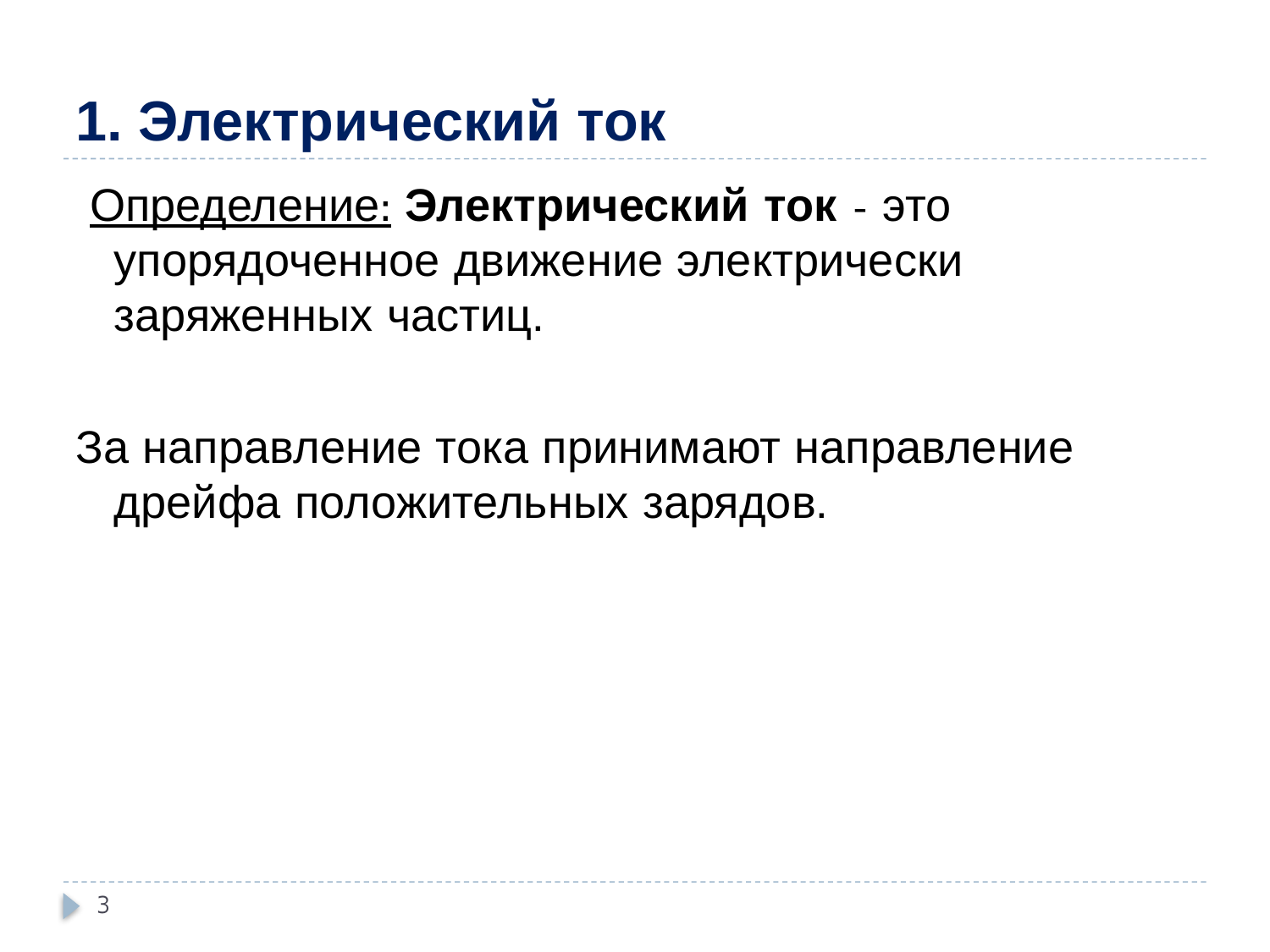

# 1. Электрический ток
 Определение: Электрический ток - это упорядоченное движение электрически  заряженных частиц.

За направление тока принимают направление дрейфа положительных зарядов.

3